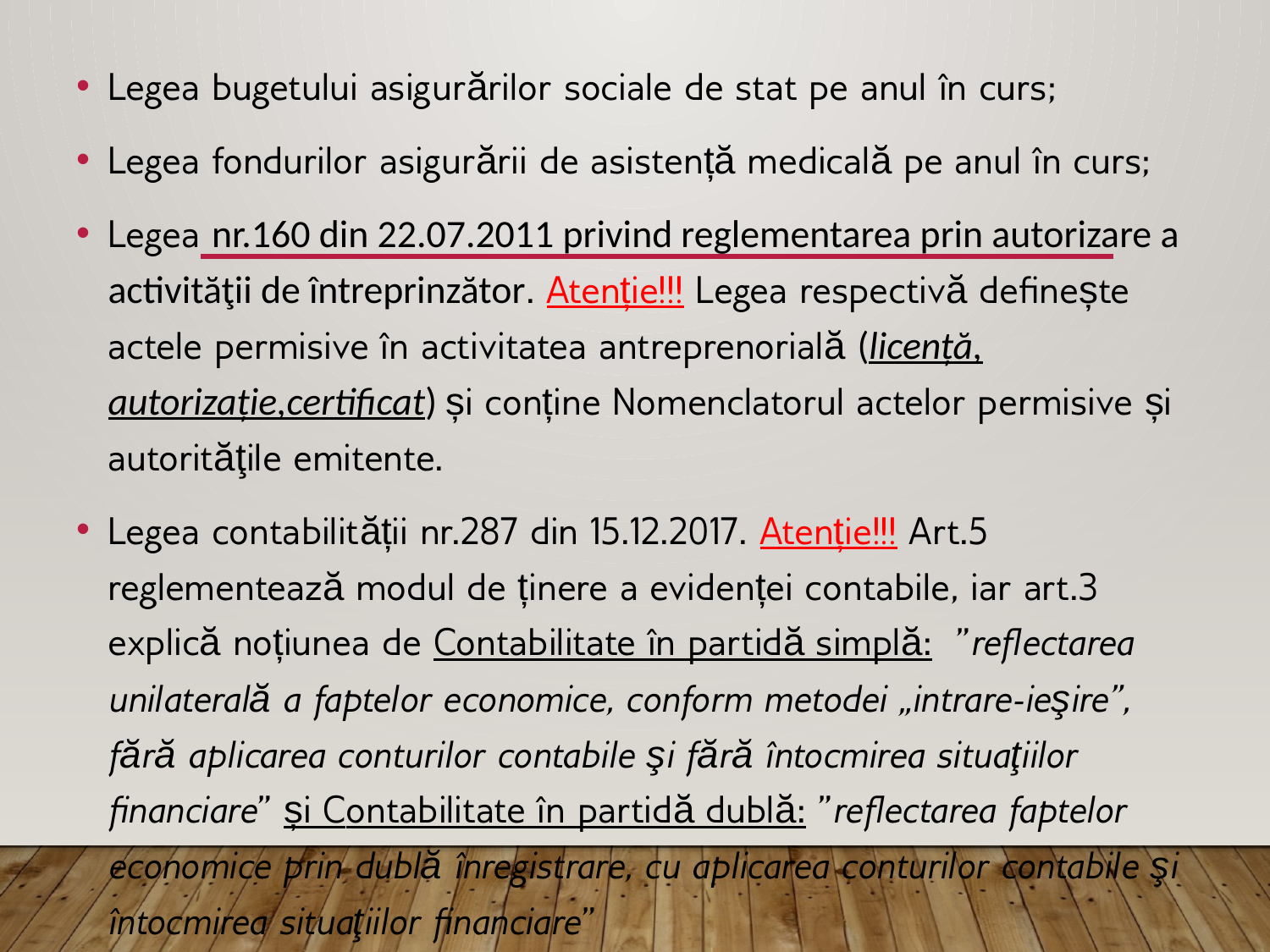

Legea bugetului asigurărilor sociale de stat pe anul în curs;
Legea fondurilor asigurării de asistență medicală pe anul în curs;
Legea nr.160 din 22.07.2011 privind reglementarea prin autorizare a activităţii de întreprinzător. Atenție!!! Legea respectivă definește actele permisive în activitatea antreprenorială (licență, autorizație,certificat) și conține Nomenclatorul actelor permisive și autorităţile emitente.
Legea contabilității nr.287 din 15.12.2017. Atenție!!! Art.5 reglementează modul de ținere a evidenței contabile, iar art.3 explică noțiunea de Contabilitate în partidă simplă:  ”reflectarea unilaterală a faptelor economice, conform metodei „intrare-ieşire”, fără aplicarea conturilor contabile şi fără întocmirea situaţiilor financiare” și Contabilitate în partidă dublă: ”reflectarea faptelor economice prin dublă înregistrare, cu aplicarea conturilor contabile şi întocmirea situaţiilor financiare”
Standardele Naționale de Contabilitate aprobate prin ordinul MF nr.118, din 06.08.2013;